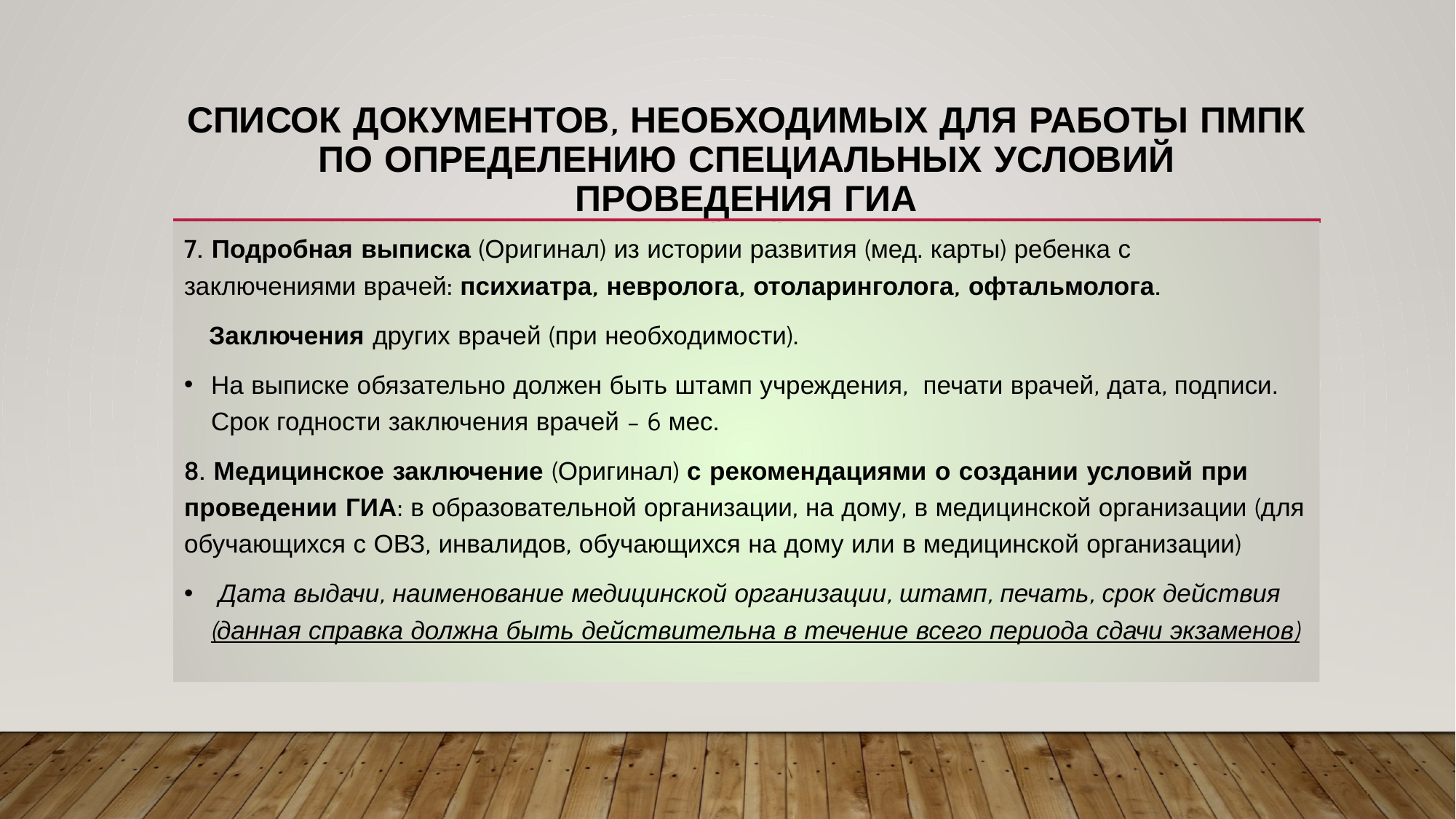

# СПИСОК ДОКУМЕНТОВ, НЕОБХОДИМЫХ ДЛЯ РАБОТЫ ПМПК ПО ОПРЕДЕЛЕНИЮ СПЕЦИАЛЬНЫХ УСЛОВИЙ ПРОВЕДЕНИЯ ГИА
7. Подробная выписка (Оригинал) из истории развития (мед. карты) ребенка с заключениями врачей: психиатра, невролога, отоларинголога, офтальмолога.
   Заключения других врачей (при необходимости).
На выписке обязательно должен быть штамп учреждения,  печати врачей, дата, подписи. Срок годности заключения врачей – 6 мес.
8. Медицинское заключение (Оригинал) с рекомендациями о создании условий при проведении ГИА: в образовательной организации, на дому, в медицинской организации (для обучающихся с ОВЗ, инвалидов, обучающихся на дому или в медицинской организации)
 Дата выдачи, наименование медицинской организации, штамп, печать, срок действия (данная справка должна быть действительна в течение всего периода сдачи экзаменов)